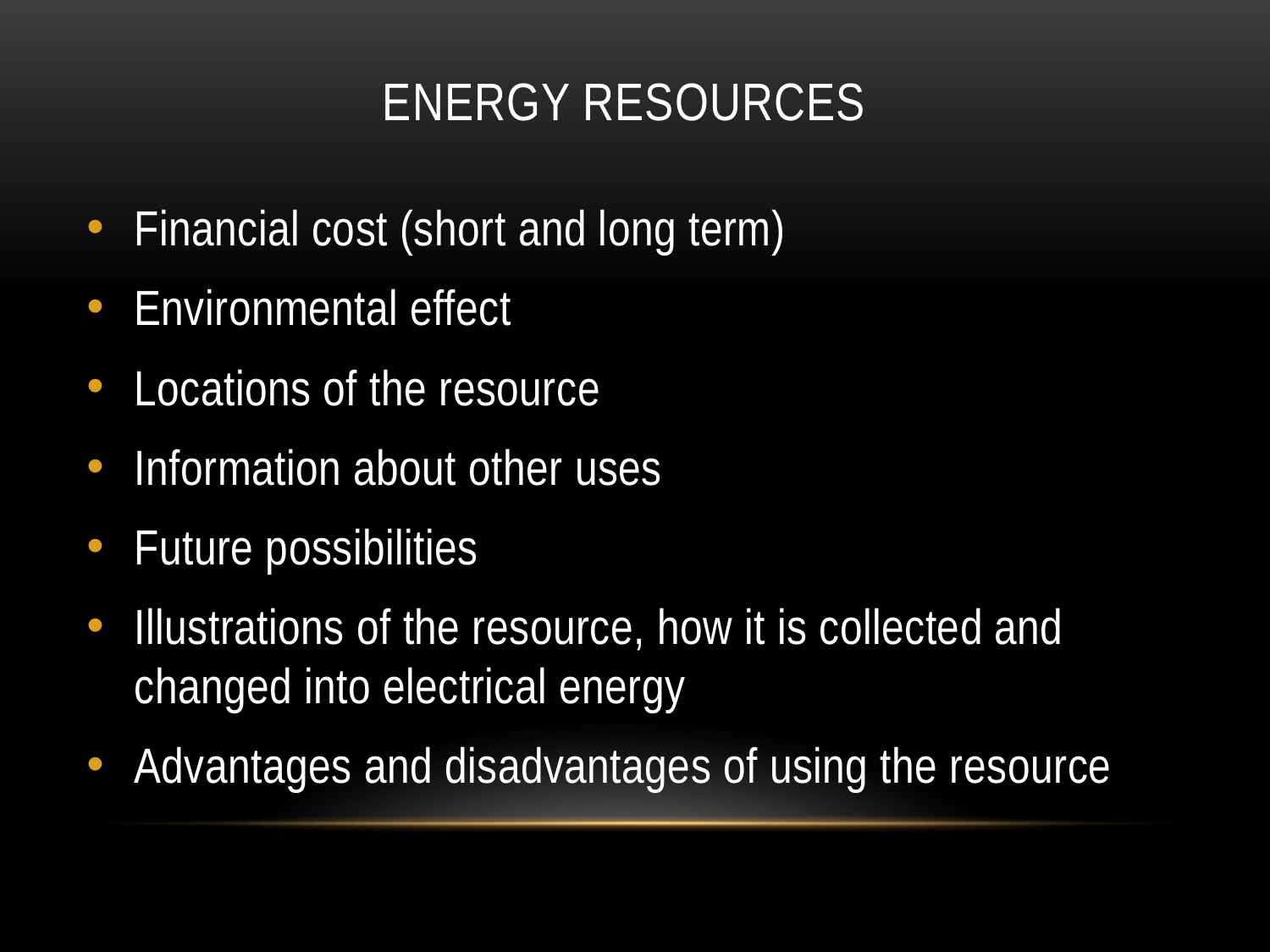

Energy Resources
Financial cost (short and long term)
Environmental effect
Locations of the resource
Information about other uses
Future possibilities
Illustrations of the resource, how it is collected and changed into electrical energy
Advantages and disadvantages of using the resource